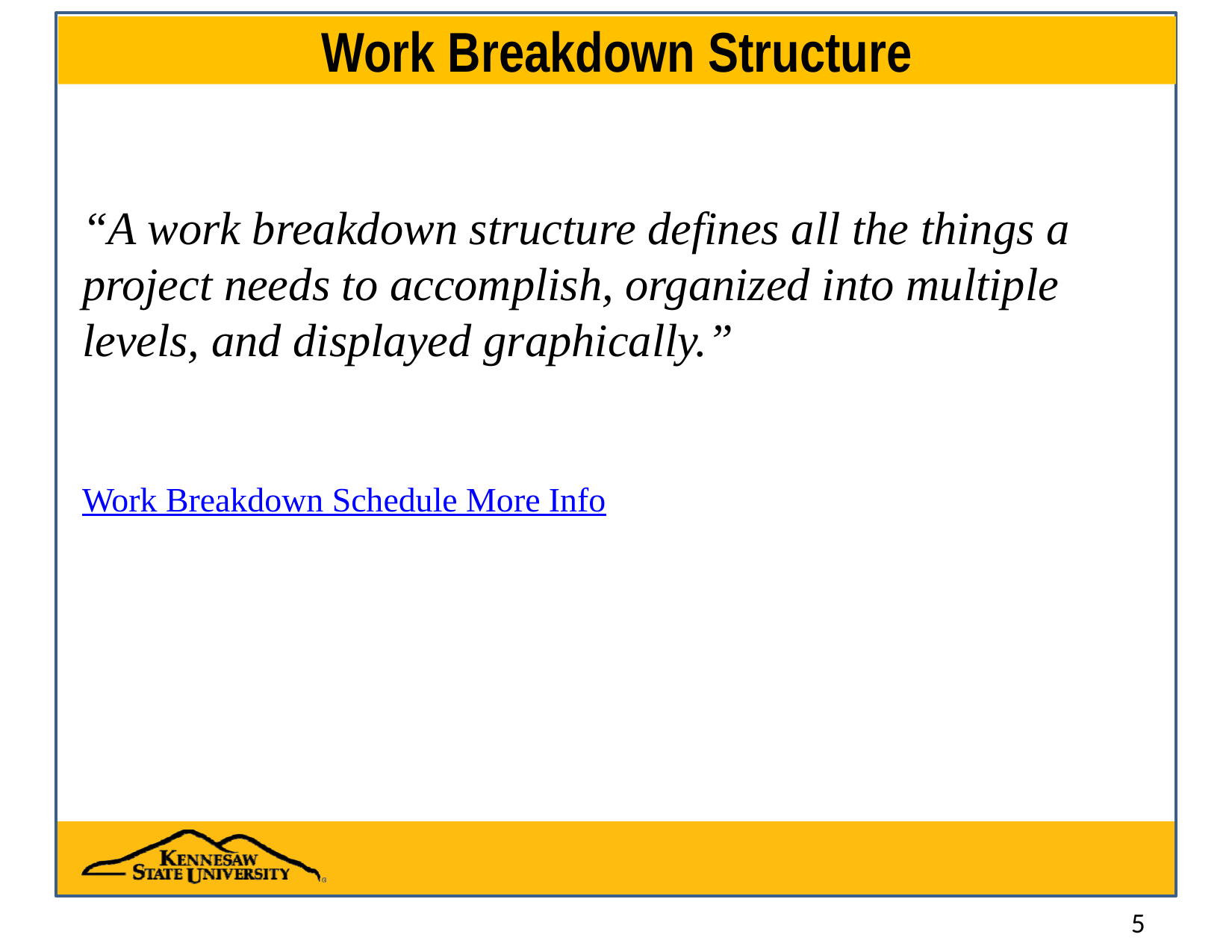

# Work Breakdown Structure
“A work breakdown structure defines all the things a project needs to accomplish, organized into multiple levels, and displayed graphically.”

Work Breakdown Schedule More Info